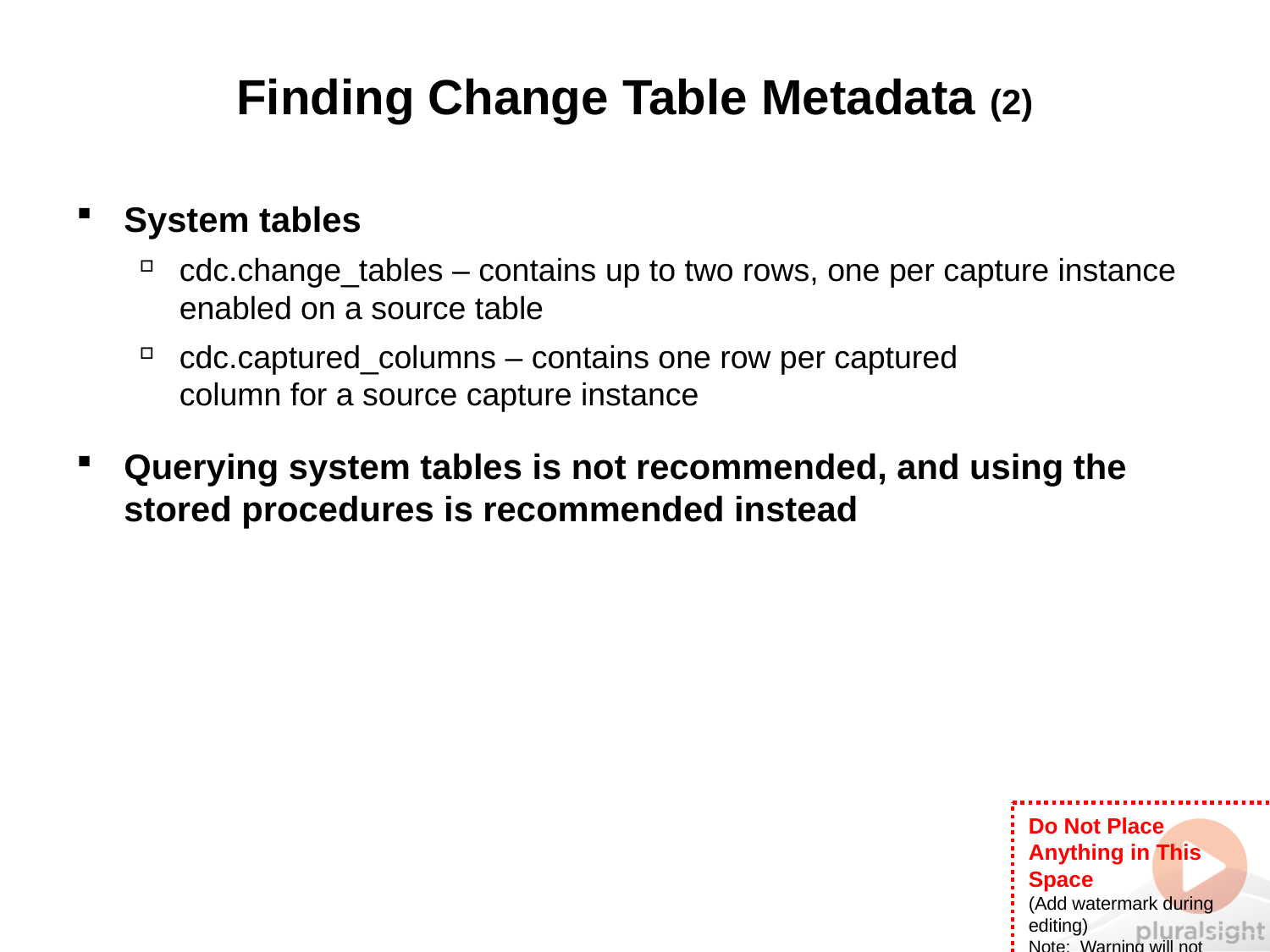

# Finding Change Table Metadata (2)
System tables
cdc.change_tables – contains up to two rows, one per capture instance enabled on a source table
cdc.captured_columns – contains one row per captured
column for a source capture instance
Querying system tables is not recommended, and using the
stored procedures is recommended instead